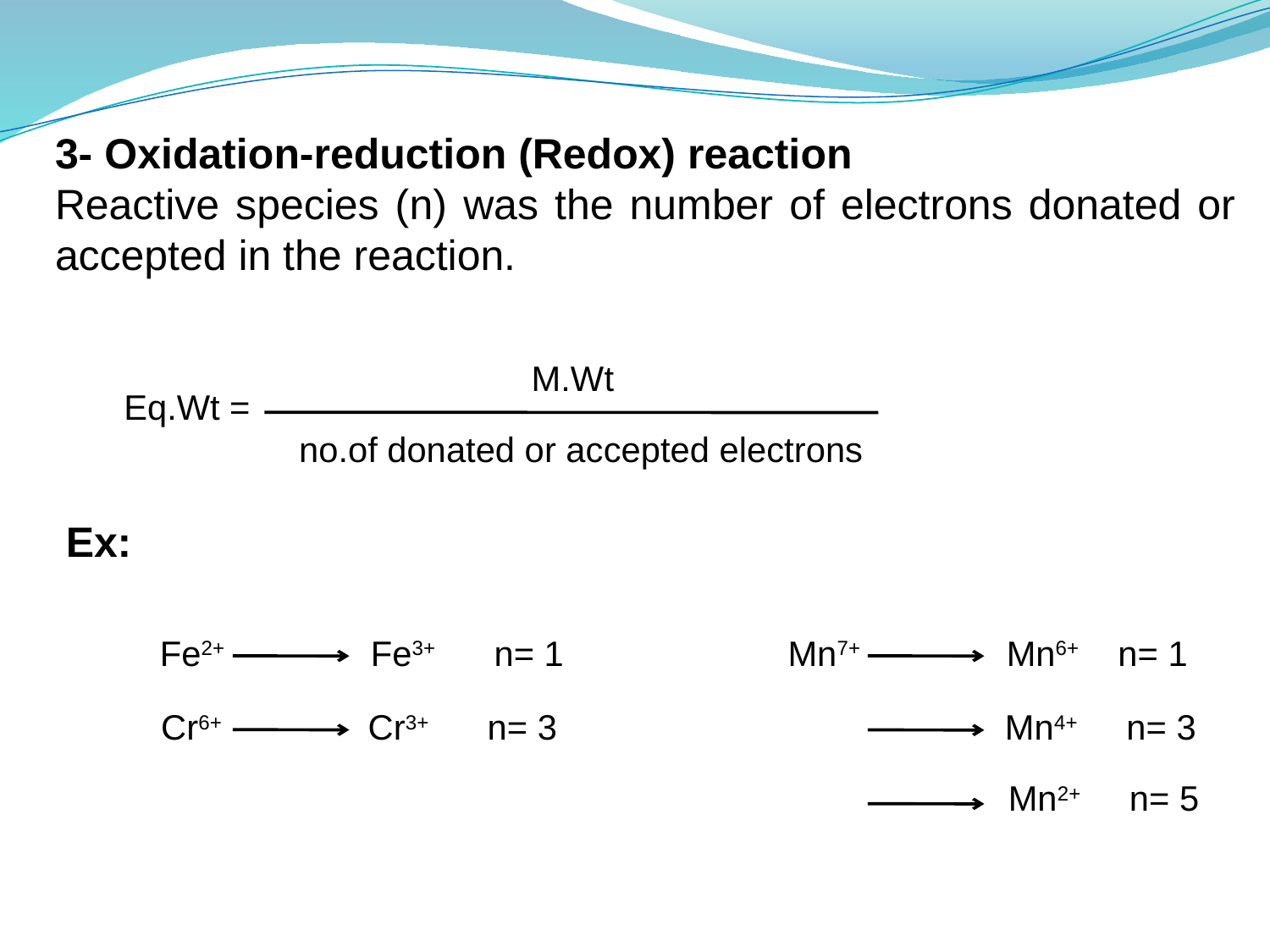

3- Oxidation-reduction (Redox) reaction
Reactive species (n) was the number of electrons donated or accepted in the reaction.
                                       M.Wt

Eq.Wt =
                  no.of donated or accepted electrons
Ex:

Fe2+               Fe3+      n= 1                       Mn7+               Mn6+    n= 1

Cr6+               Cr3+      n= 3                                              Mn4+     n= 3

                                                                                        Mn2+     n= 5